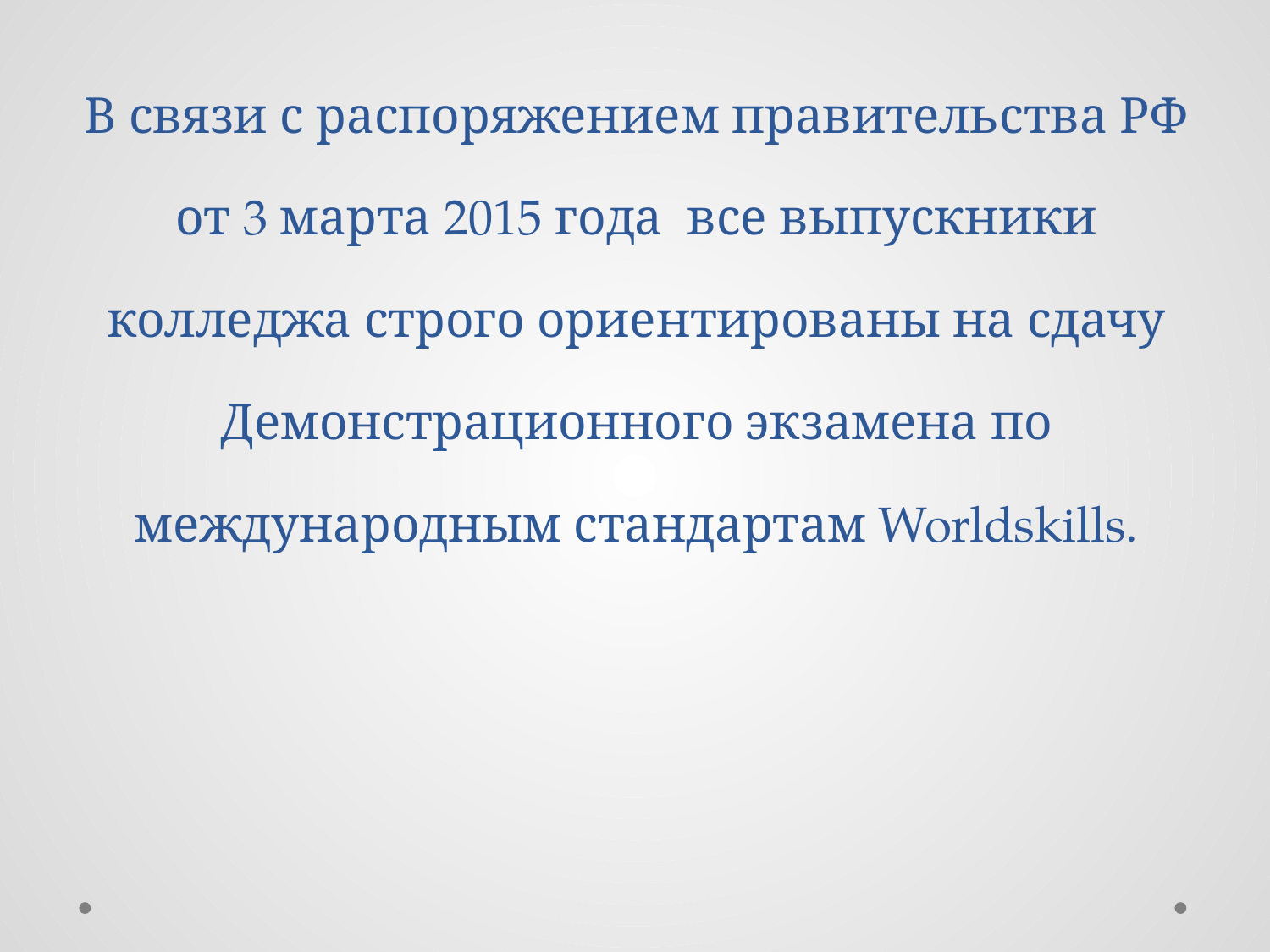

# В связи с распоряжением правительства РФ от 3 марта 2015 года  все выпускники колледжа строго ориентированы на сдачу Демонстрационного экзамена по международным стандартам Worldskills.